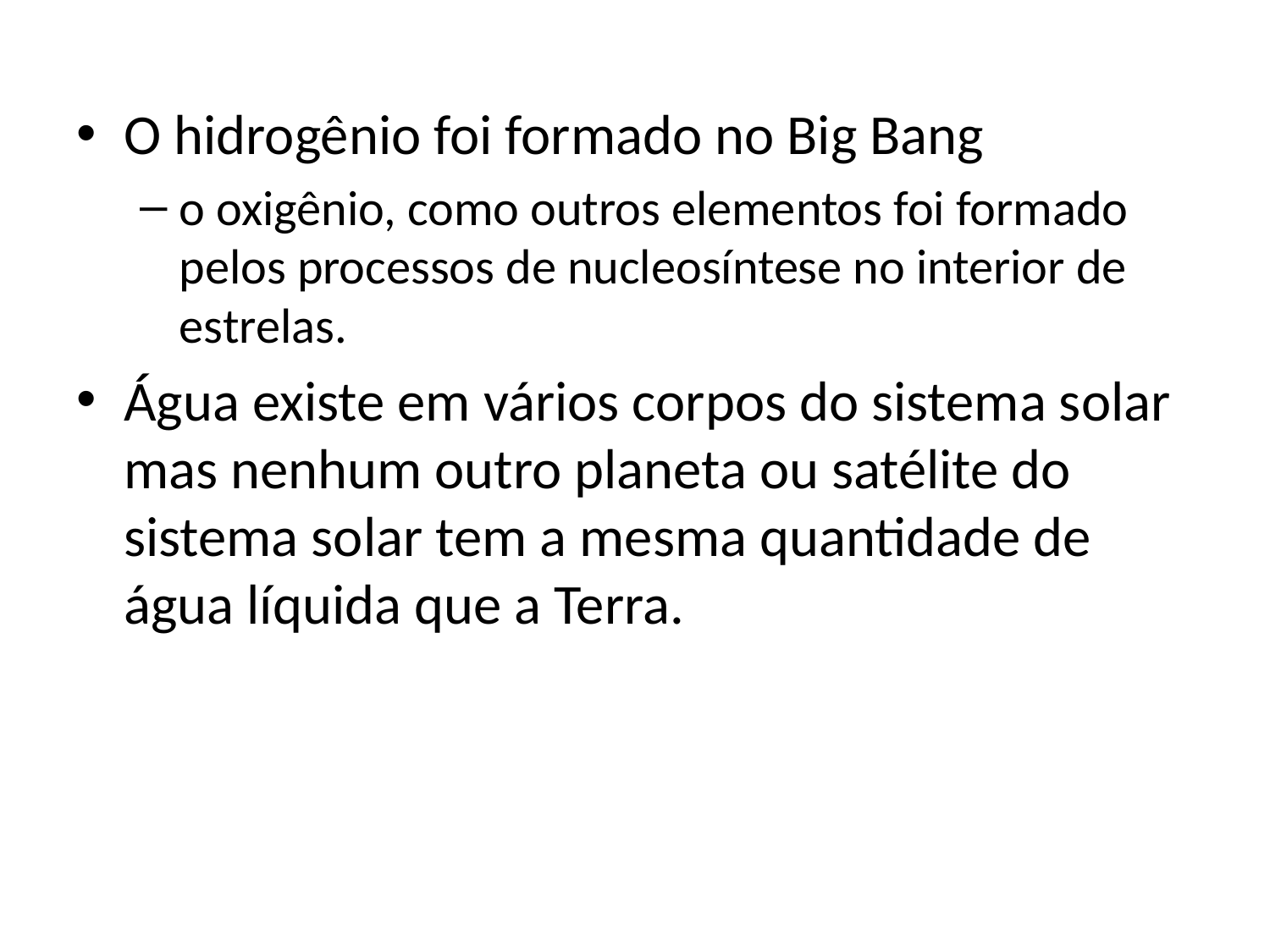

O hidrogênio foi formado no Big Bang
o oxigênio, como outros elementos foi formado pelos processos de nucleosíntese no interior de estrelas.
Água existe em vários corpos do sistema solar mas nenhum outro planeta ou satélite do sistema solar tem a mesma quantidade de água líquida que a Terra.